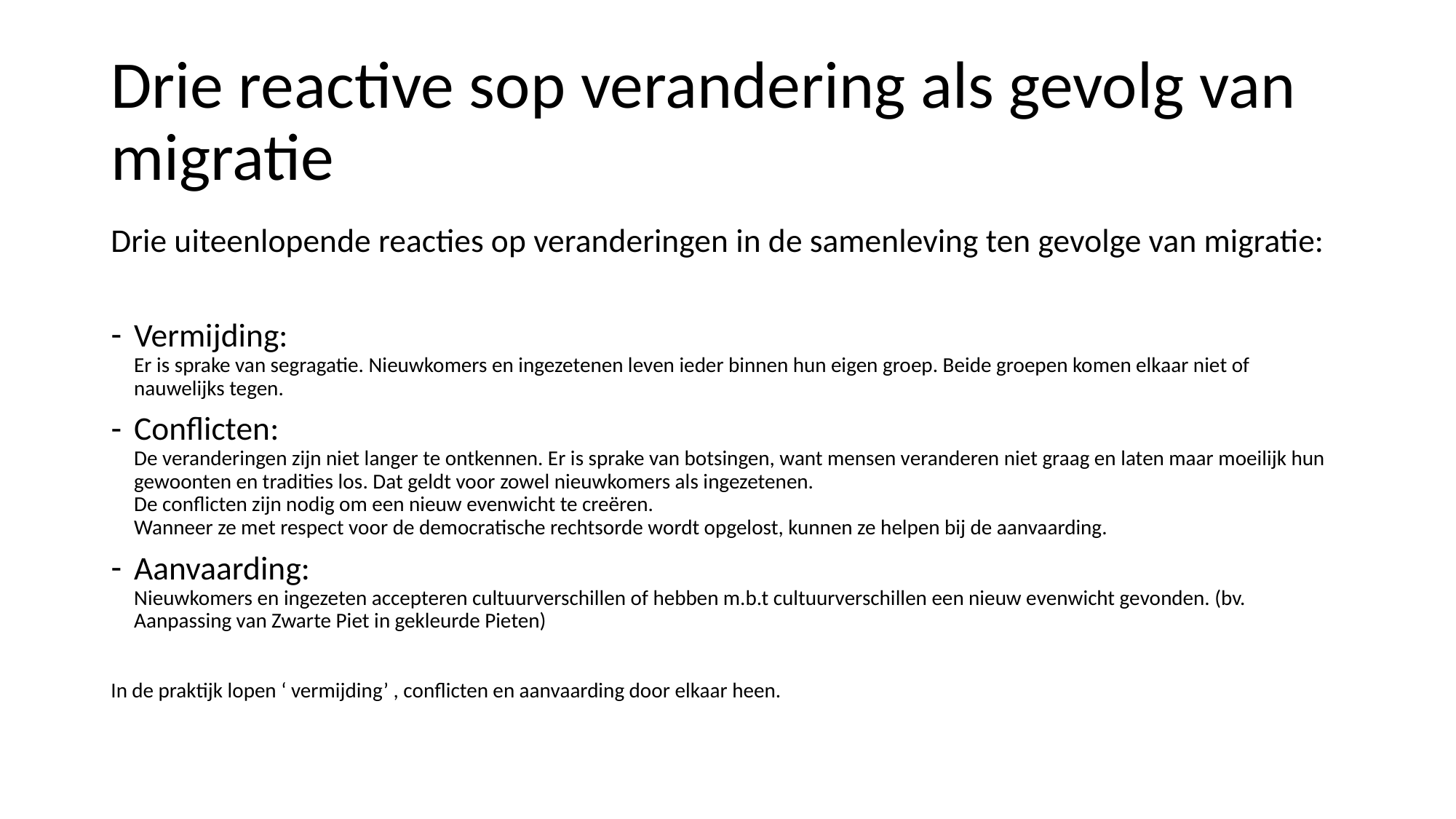

# Drie reactive sop verandering als gevolg van migratie
Drie uiteenlopende reacties op veranderingen in de samenleving ten gevolge van migratie:

Vermijding:
Er is sprake van segragatie. Nieuwkomers en ingezetenen leven ieder binnen hun eigen groep. Beide groepen komen elkaar niet of nauwelijks tegen.
Conflicten:
De veranderingen zijn niet langer te ontkennen. Er is sprake van botsingen, want mensen veranderen niet graag en laten maar moeilijk hun gewoonten en tradities los. Dat geldt voor zowel nieuwkomers als ingezetenen.
De conflicten zijn nodig om een nieuw evenwicht te creëren.
Wanneer ze met respect voor de democratische rechtsorde wordt opgelost, kunnen ze helpen bij de aanvaarding.
Aanvaarding:
Nieuwkomers en ingezeten accepteren cultuurverschillen of hebben m.b.t cultuurverschillen een nieuw evenwicht gevonden. (bv. Aanpassing van Zwarte Piet in gekleurde Pieten)

In de praktijk lopen ‘ vermijding’ , conflicten en aanvaarding door elkaar heen.